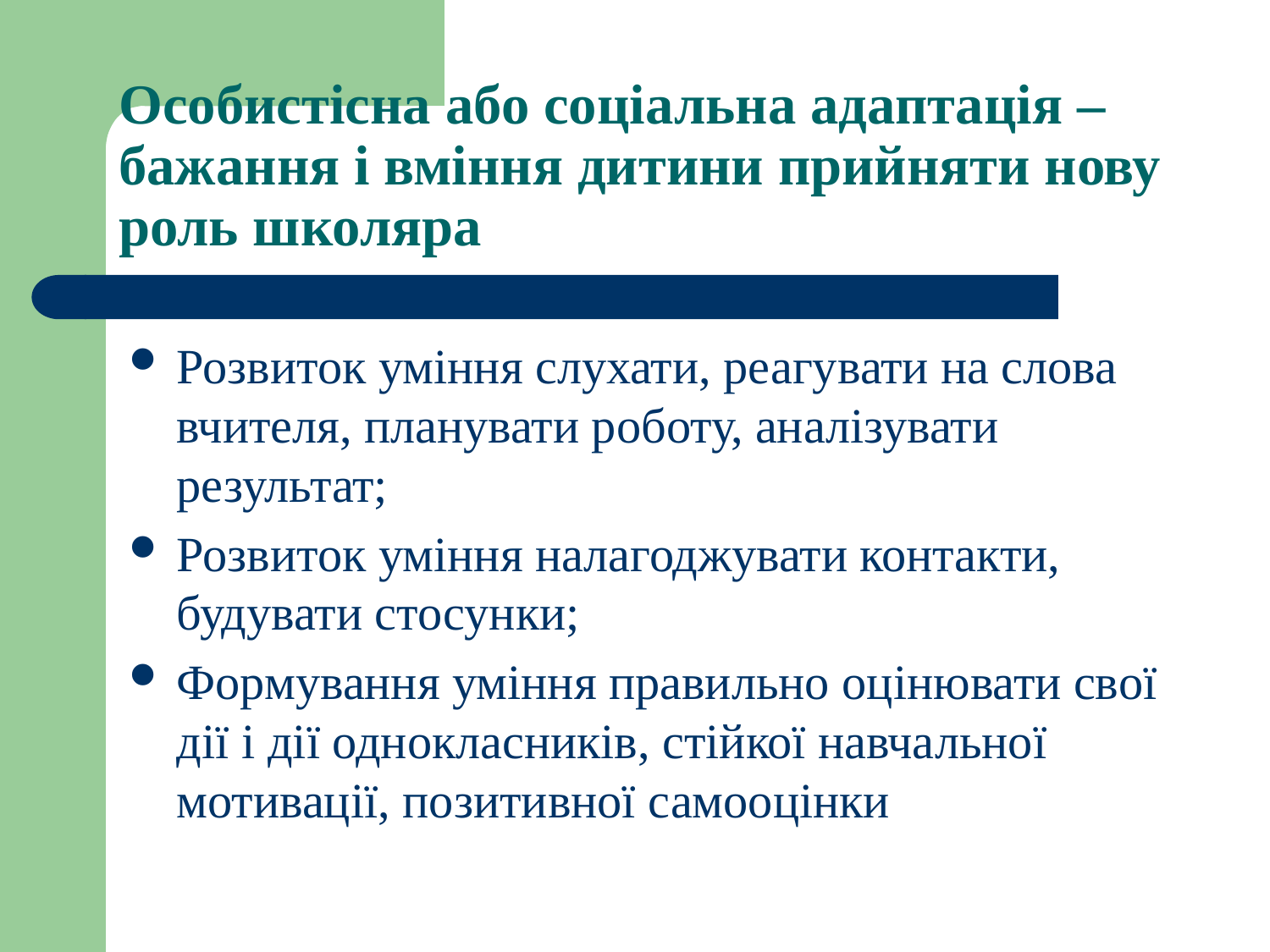

# Особистісна або соціальна адаптація – бажання і вміння дитини прийняти нову роль школяра
Розвиток уміння слухати, реагувати на слова вчителя, планувати роботу, аналізувати результат;
Розвиток уміння налагоджувати контакти, будувати стосунки;
Формування уміння правильно оцінювати свої дії і дії однокласників, стійкої навчальної мотивації, позитивної самооцінки